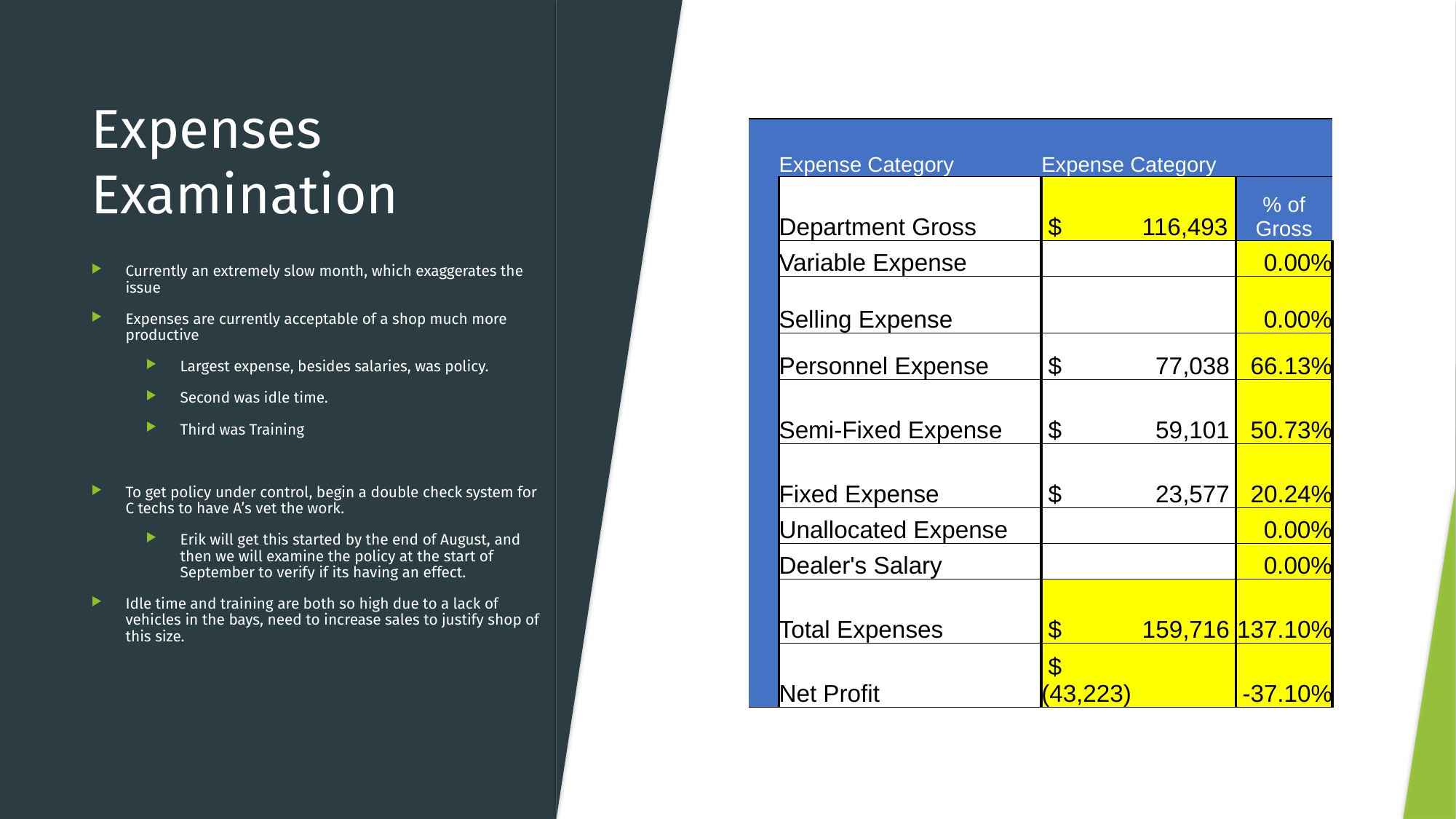

# Expenses Examination
|  | Expense Category | Expense Category |  |
| --- | --- | --- | --- |
|  | Department Gross | $ 116,493 | % of Gross |
|  | Variable Expense |  | 0.00% |
|  | Selling Expense |  | 0.00% |
|  | Personnel Expense | $ 77,038 | 66.13% |
|  | Semi-Fixed Expense | $ 59,101 | 50.73% |
|  | Fixed Expense | $ 23,577 | 20.24% |
|  | Unallocated Expense |  | 0.00% |
|  | Dealer's Salary |  | 0.00% |
|  | Total Expenses | $ 159,716 | 137.10% |
|  | Net Profit | $ (43,223) | -37.10% |
Currently an extremely slow month, which exaggerates the issue
Expenses are currently acceptable of a shop much more productive
Largest expense, besides salaries, was policy.
Second was idle time.
Third was Training

To get policy under control, begin a double check system for C techs to have A’s vet the work.
Erik will get this started by the end of August, and then we will examine the policy at the start of September to verify if its having an effect.
Idle time and training are both so high due to a lack of vehicles in the bays, need to increase sales to justify shop of this size.